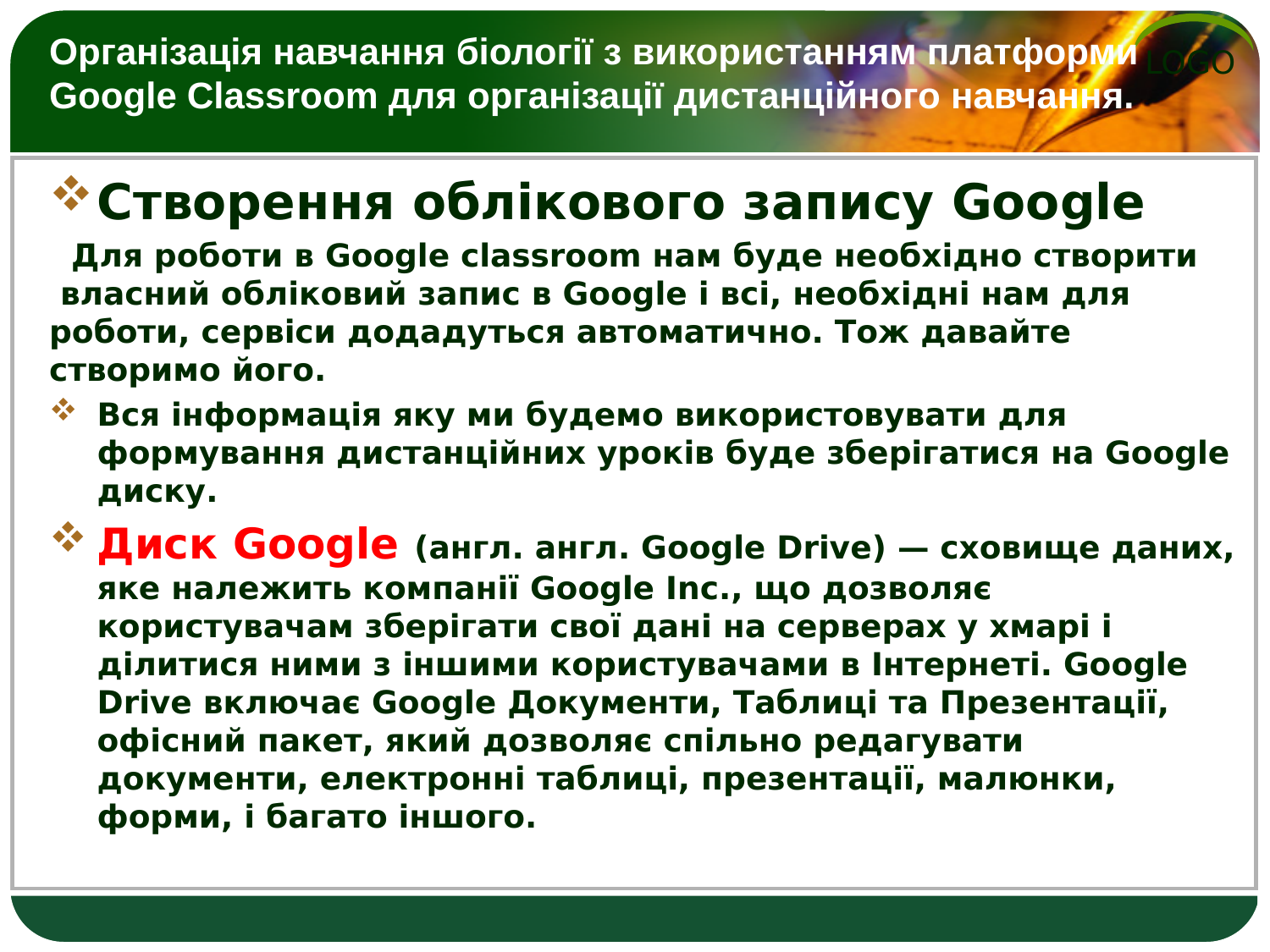

# Організація навчання біології з використанням платформи Google Classroom для організації дистанційного навчання.
Створення облікового запису Google
  Для роботи в Google classroom нам буде необхідно створити     власний обліковий запис в Google і всі, необхідні нам для роботи, сервіси додадуться автоматично. Тож давайте створимо його.
Вся інформація яку ми будемо використовувати для формування дистанційних уроків буде зберігатися на Google диску.
Диск Google (англ. англ. Google Drive) — сховище даних, яке належить компанії Google Inc., що дозволяє користувачам зберігати свої дані на серверах у хмарі і ділитися ними з іншими користувачами в Інтернеті. Google Drive включає Google Документи, Таблиці та Презентації, офісний пакет, який дозволяє спільно редагувати документи, електронні таблиці, презентації, малюнки, форми, і багато іншого.